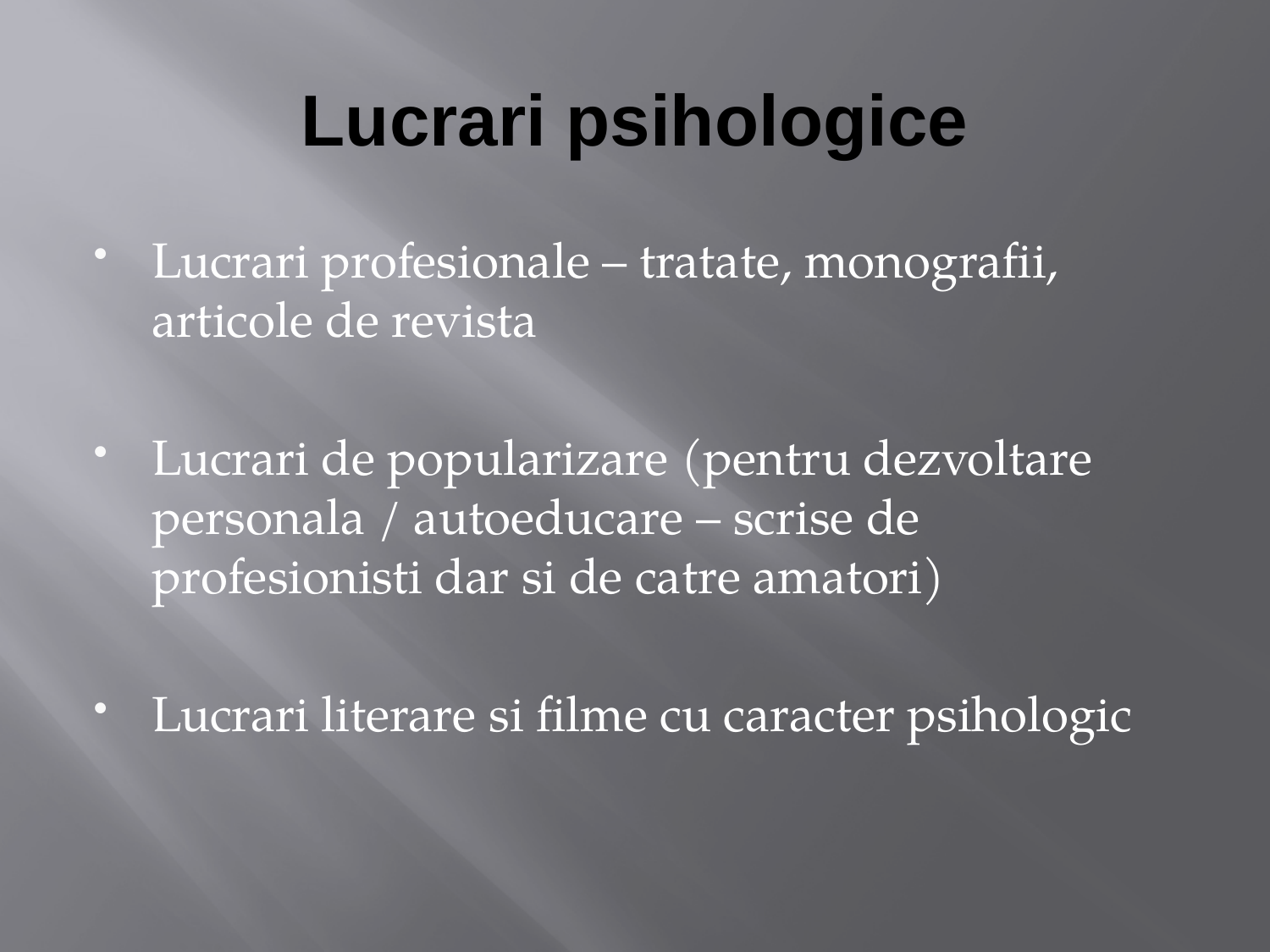

# Lucrari psihologice
Lucrari profesionale – tratate, monografii, articole de revista

Lucrari de popularizare (pentru dezvoltare personala / autoeducare – scrise de profesionisti dar si de catre amatori)

Lucrari literare si filme cu caracter psihologic